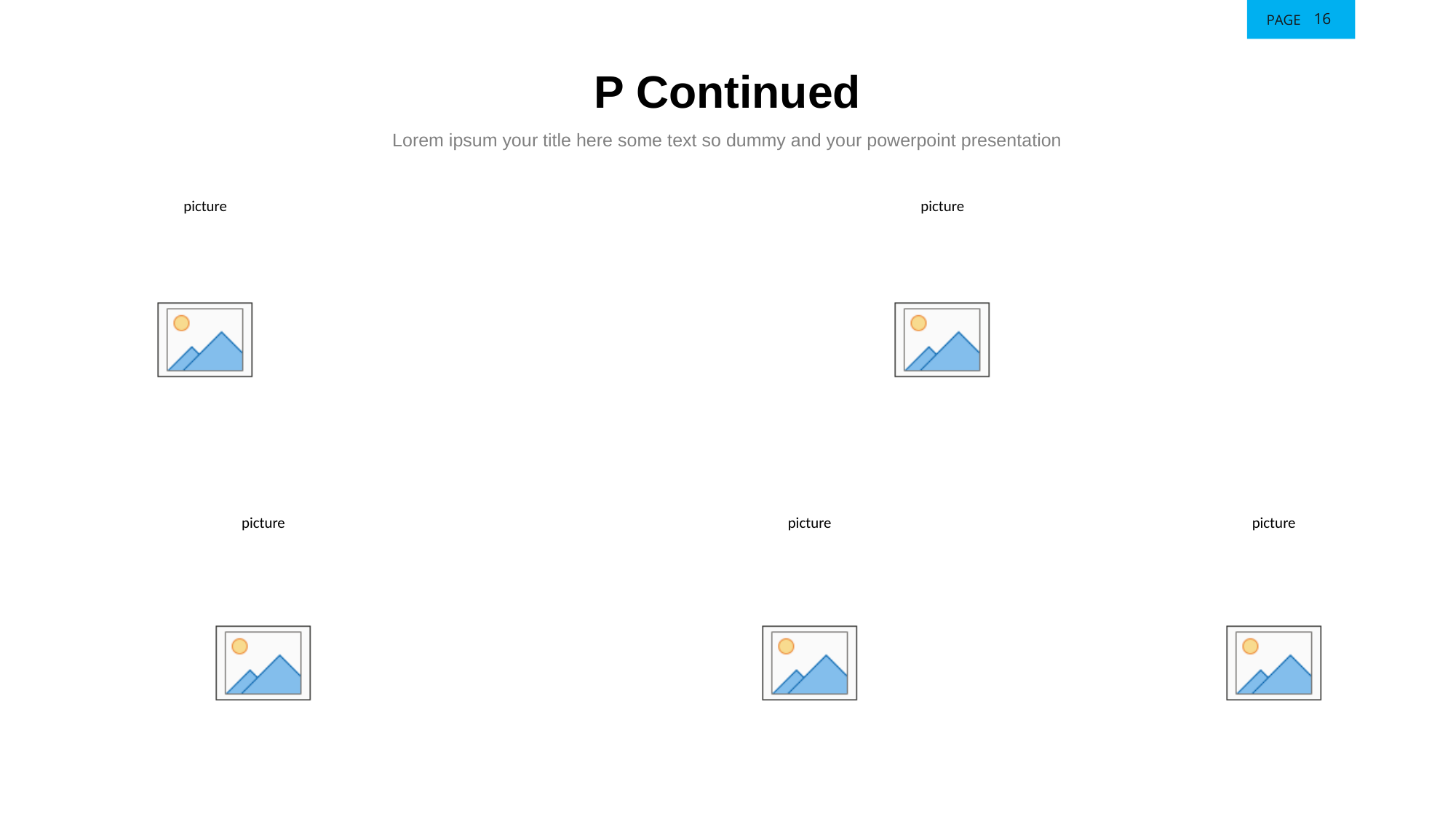

16
# P Continued
Lorem ipsum your title here some text so dummy and your powerpoint presentation